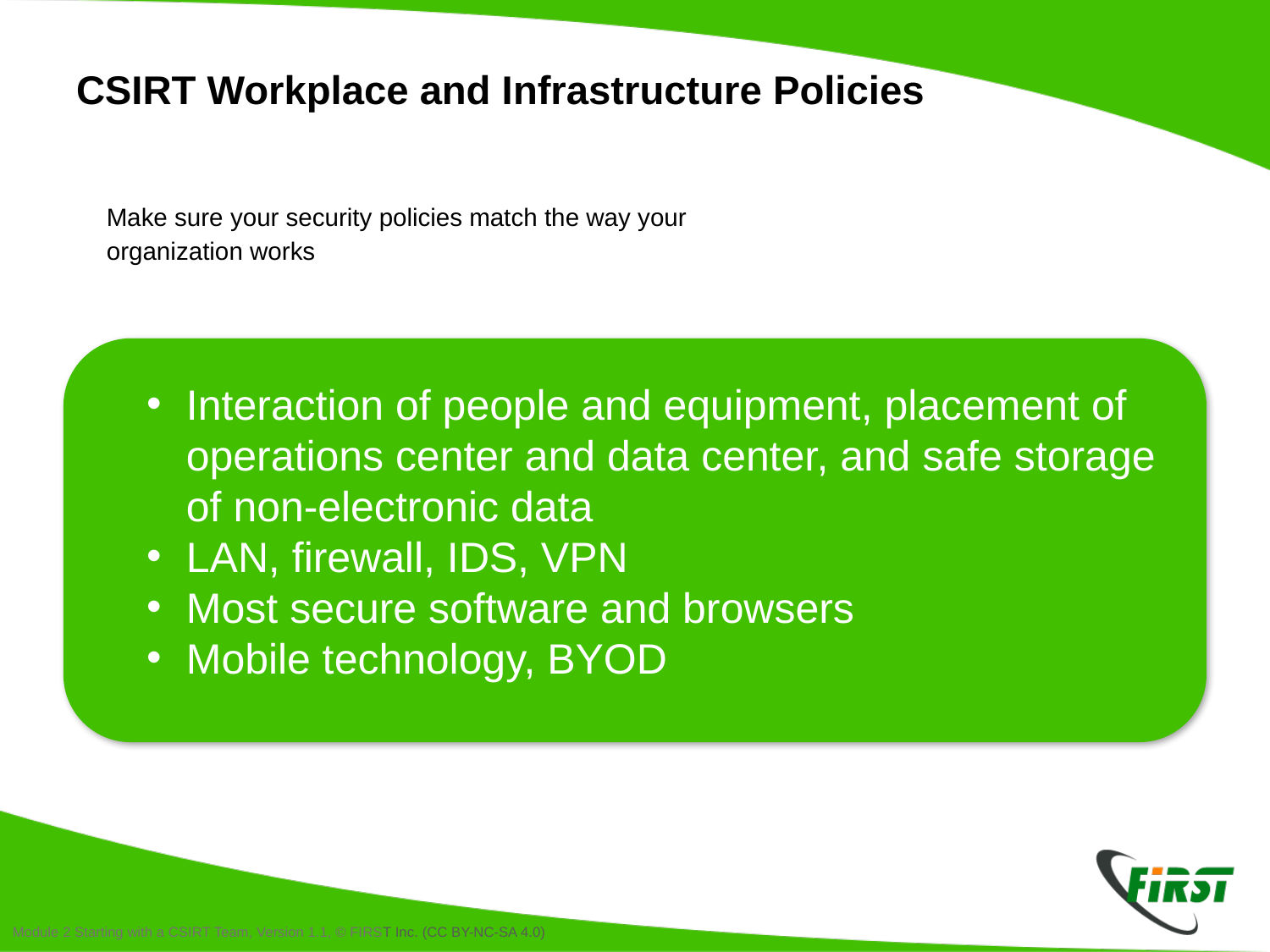

# CSIRT Workplace and Infrastructure Policies
Make sure your security policies match the way your
organization works
Interaction of people and equipment, placement of operations center and data center, and safe storage of non-electronic data
LAN, firewall, IDS, VPN
Most secure software and browsers
Mobile technology, BYOD